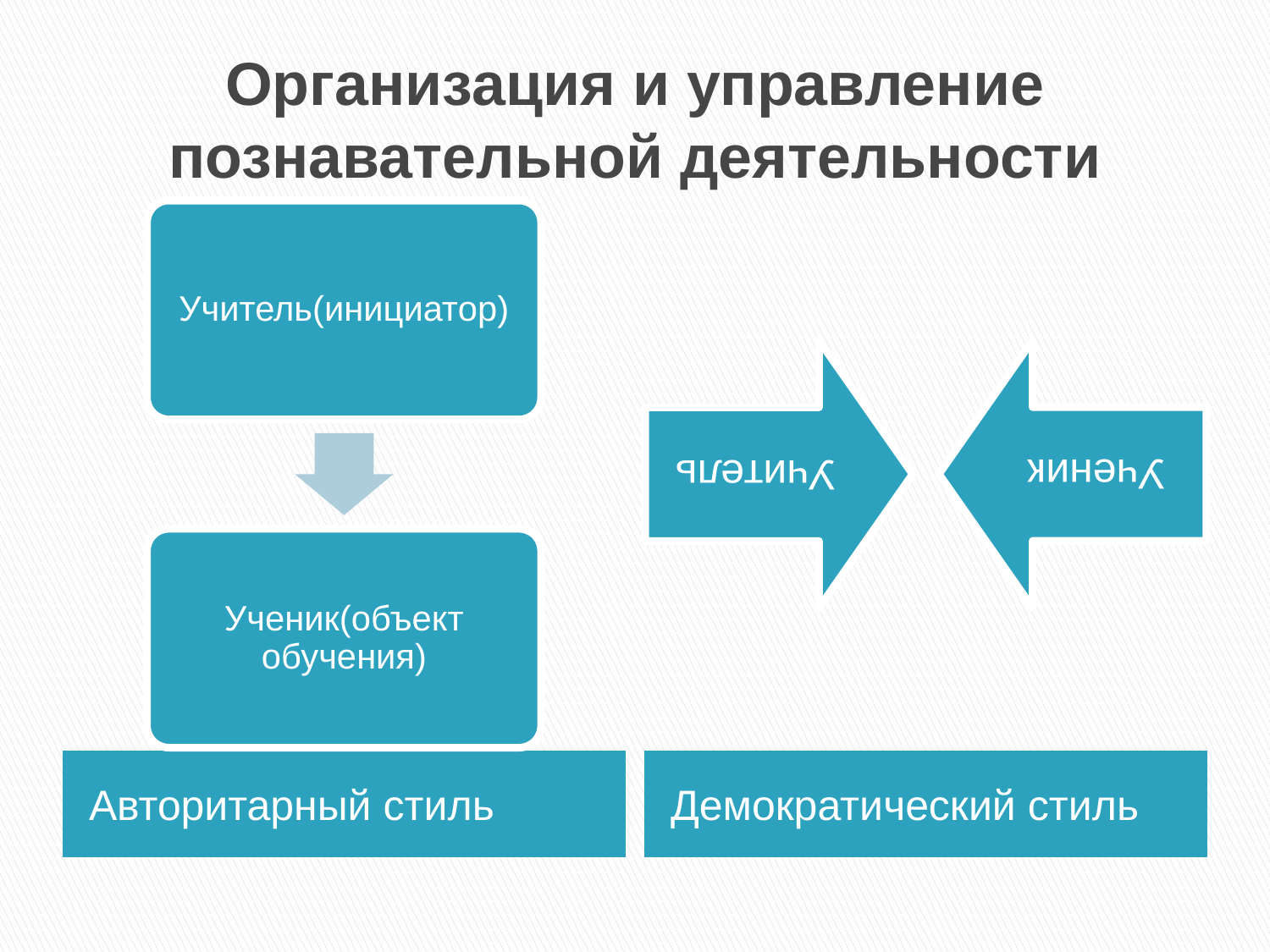

# Организация и управление познавательной деятельности
Учитель(инициатор)

Ученик(объект обучения)
Учитель
Ученик
Авторитарный стиль
Демократический стиль